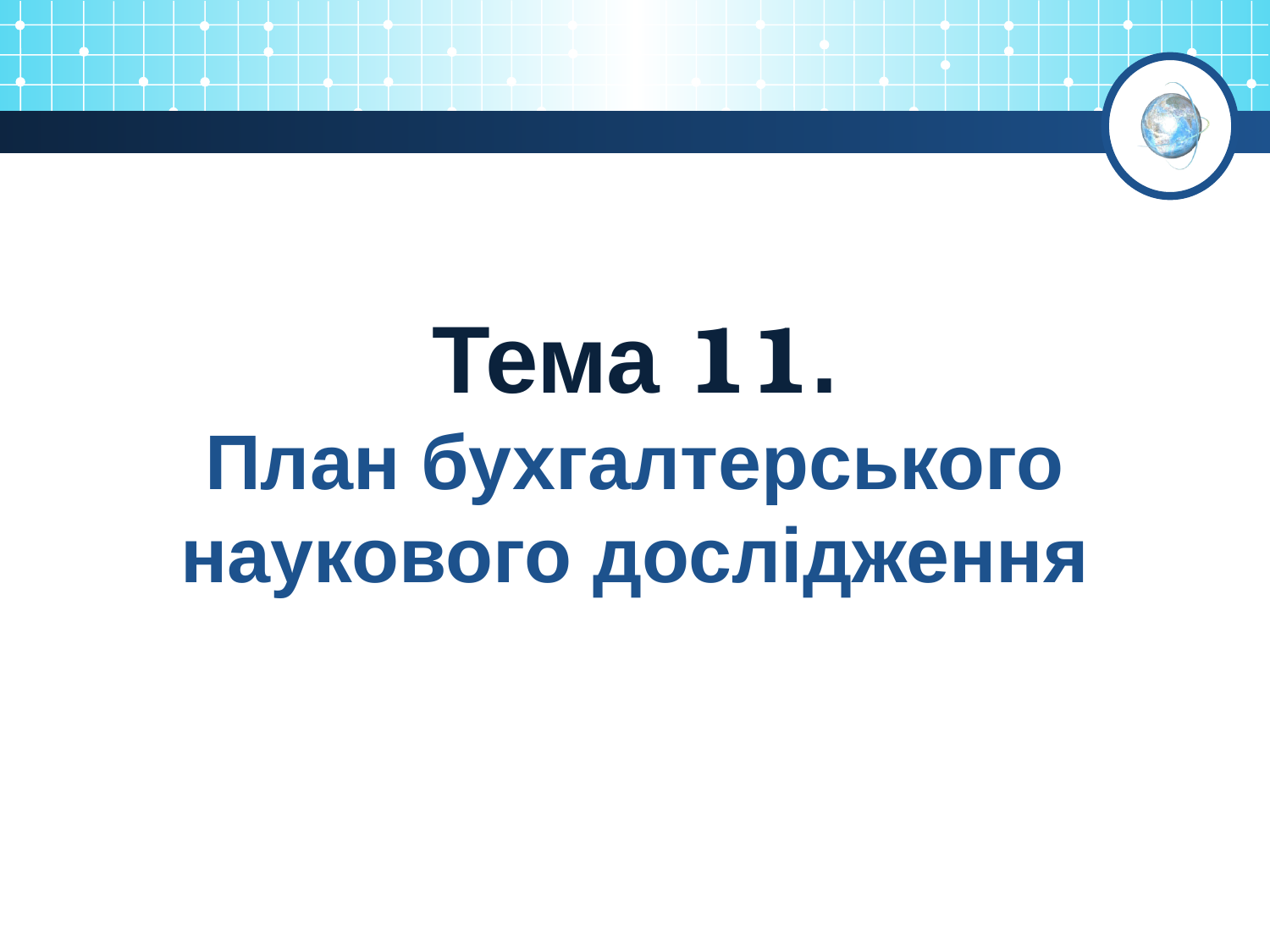

# Тема 11. План бухгалтерського наукового дослідження